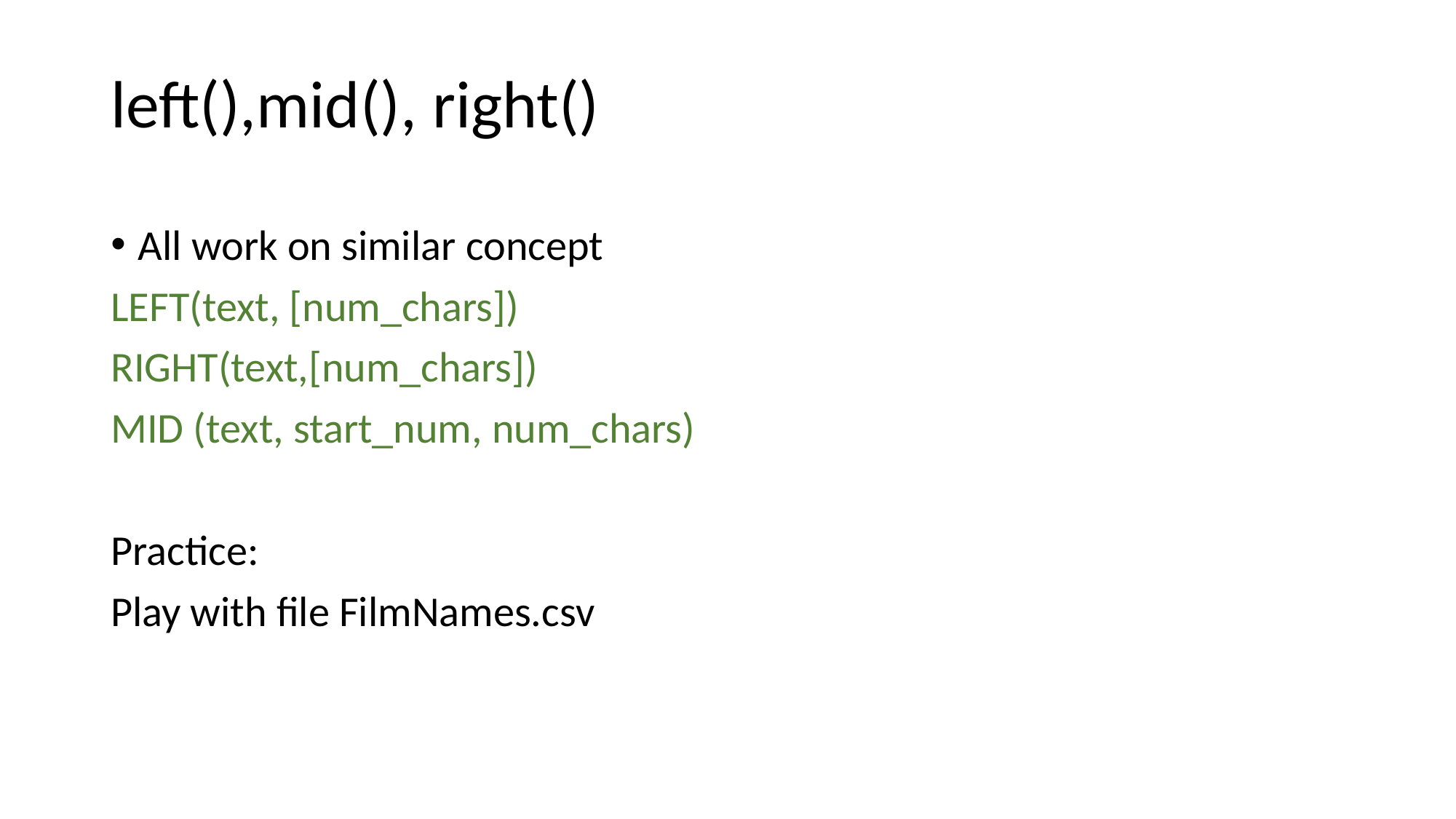

# left(),mid(), right()
All work on similar concept
LEFT(text, [num_chars])
RIGHT(text,[num_chars])
MID (text, start_num, num_chars)

Practice:
Play with file FilmNames.csv